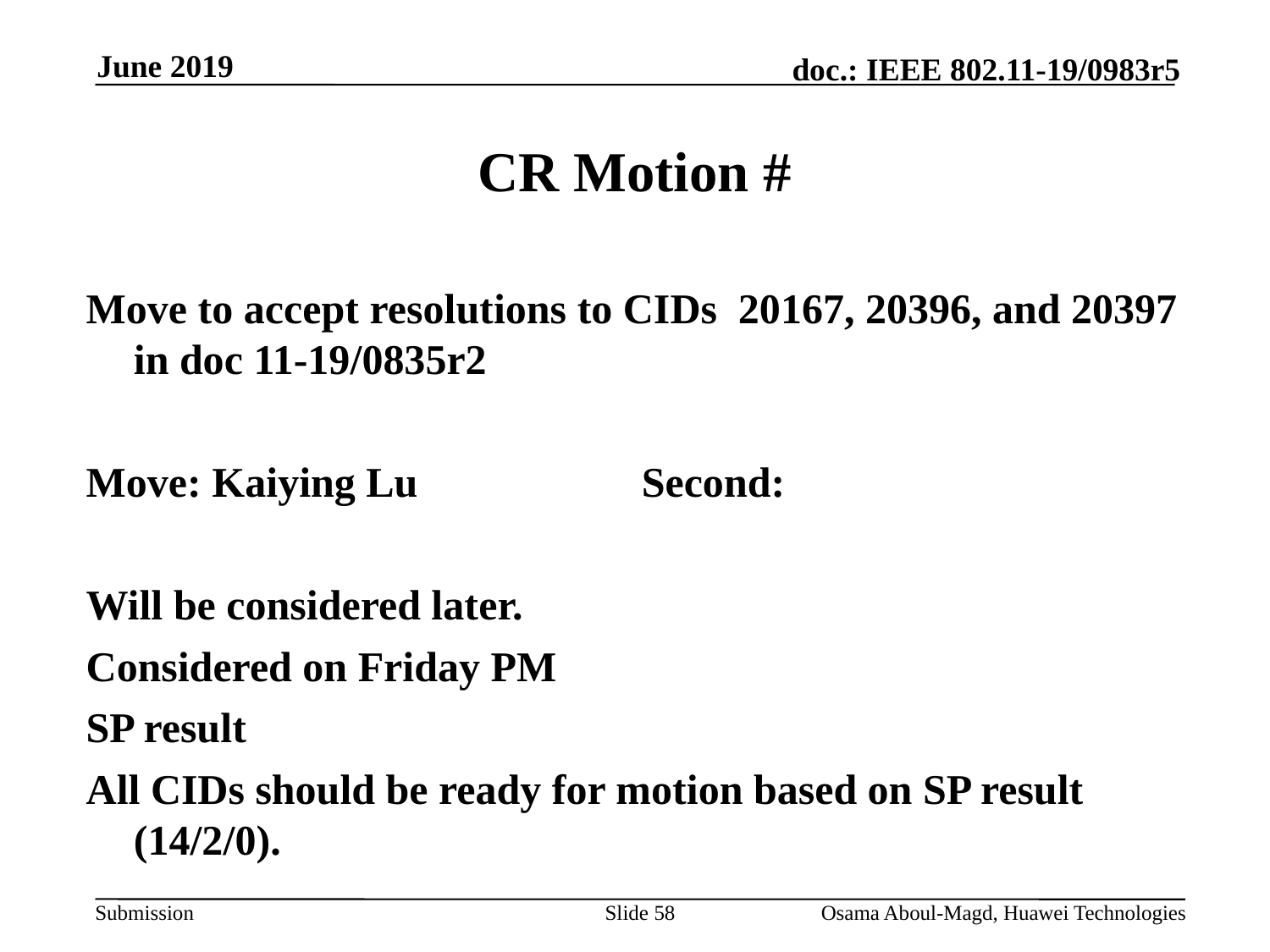

June 2019
# CR Motion #
Move to accept resolutions to CIDs  20167, 20396, and 20397 in doc 11-19/0835r2

Move: Kaiying Lu		Second:

Will be considered later.
Considered on Friday PM
SP result
All CIDs should be ready for motion based on SP result (14/2/0).

Slide 58
Osama Aboul-Magd, Huawei Technologies